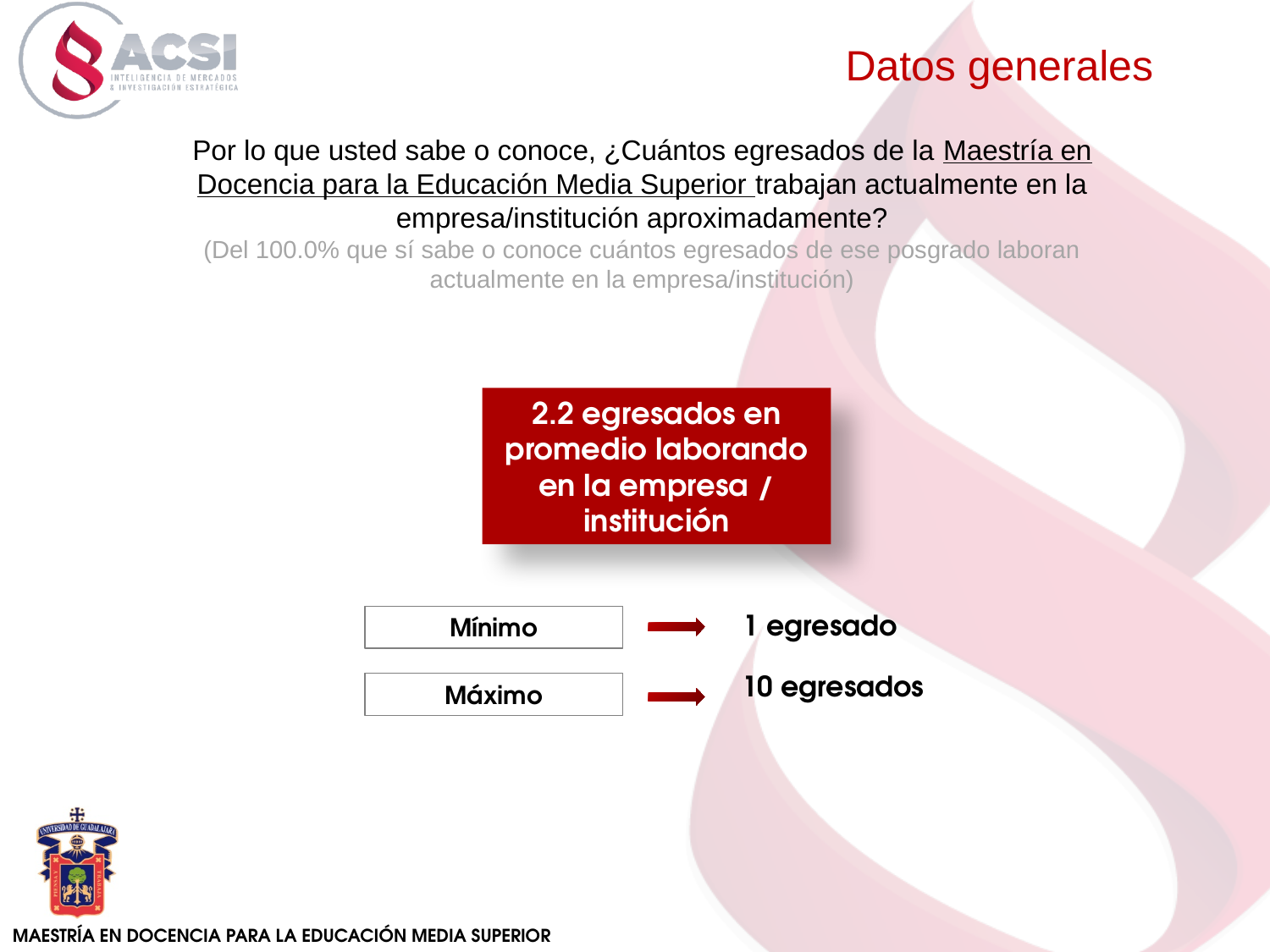

Datos generales
Por lo que usted sabe o conoce, ¿Cuántos egresados de la Maestría en Docencia para la Educación Media Superior trabajan actualmente en la empresa/institución aproximadamente?
(Del 100.0% que sí sabe o conoce cuántos egresados de ese posgrado laboran actualmente en la empresa/institución)

2.2 egresados en promedio laborando en la empresa / institución
1 egresado
Mínimo

10 egresados
Máximo